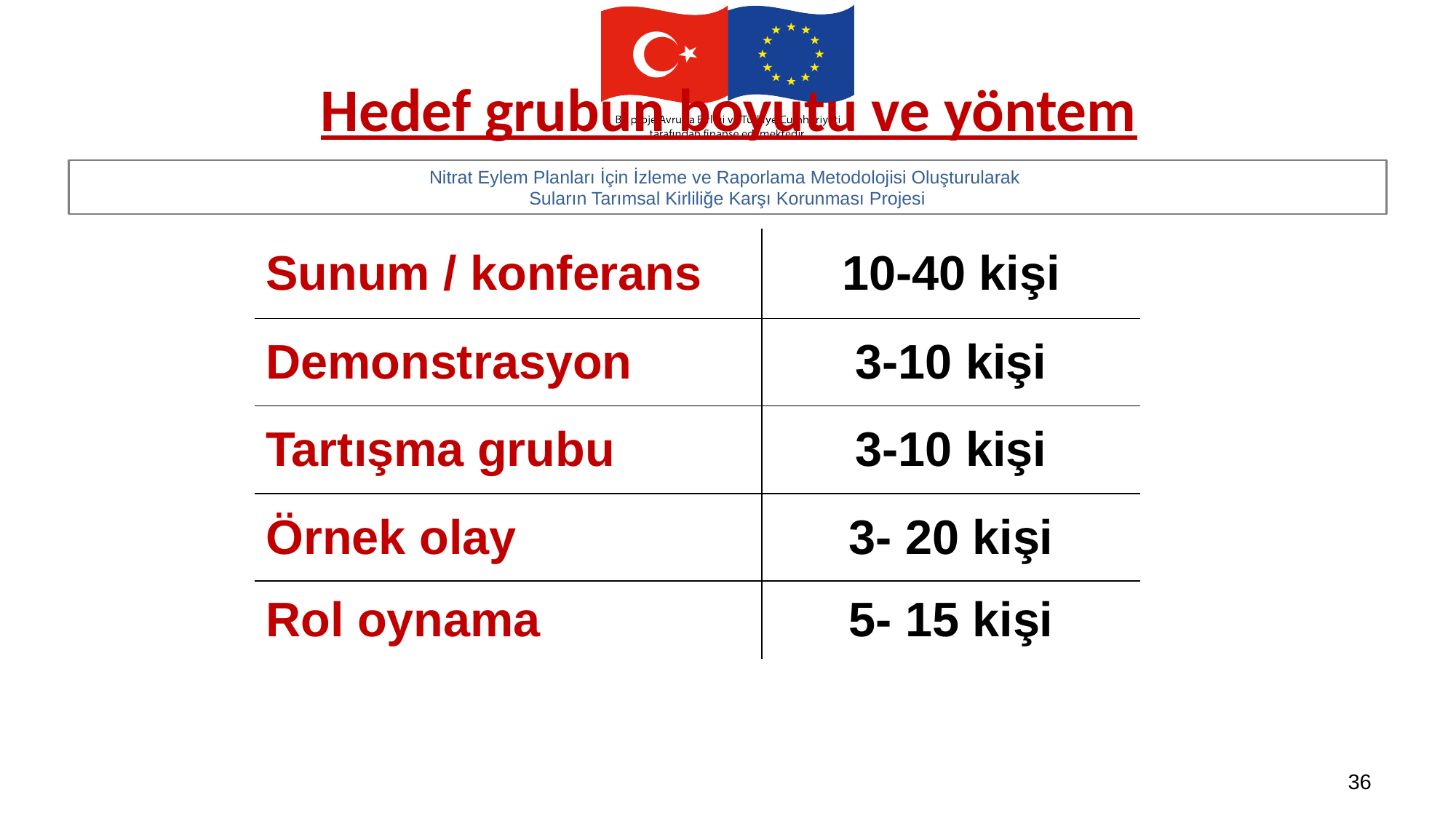

# Hedef grubun boyutu ve yöntem
| Sunum / konferans | 10-40 kişi |
| --- | --- |
| Demonstrasyon | 3-10 kişi |
| Tartışma grubu | 3-10 kişi |
| Örnek olay | 3- 20 kişi |
| Rol oynama | 5- 15 kişi |
36